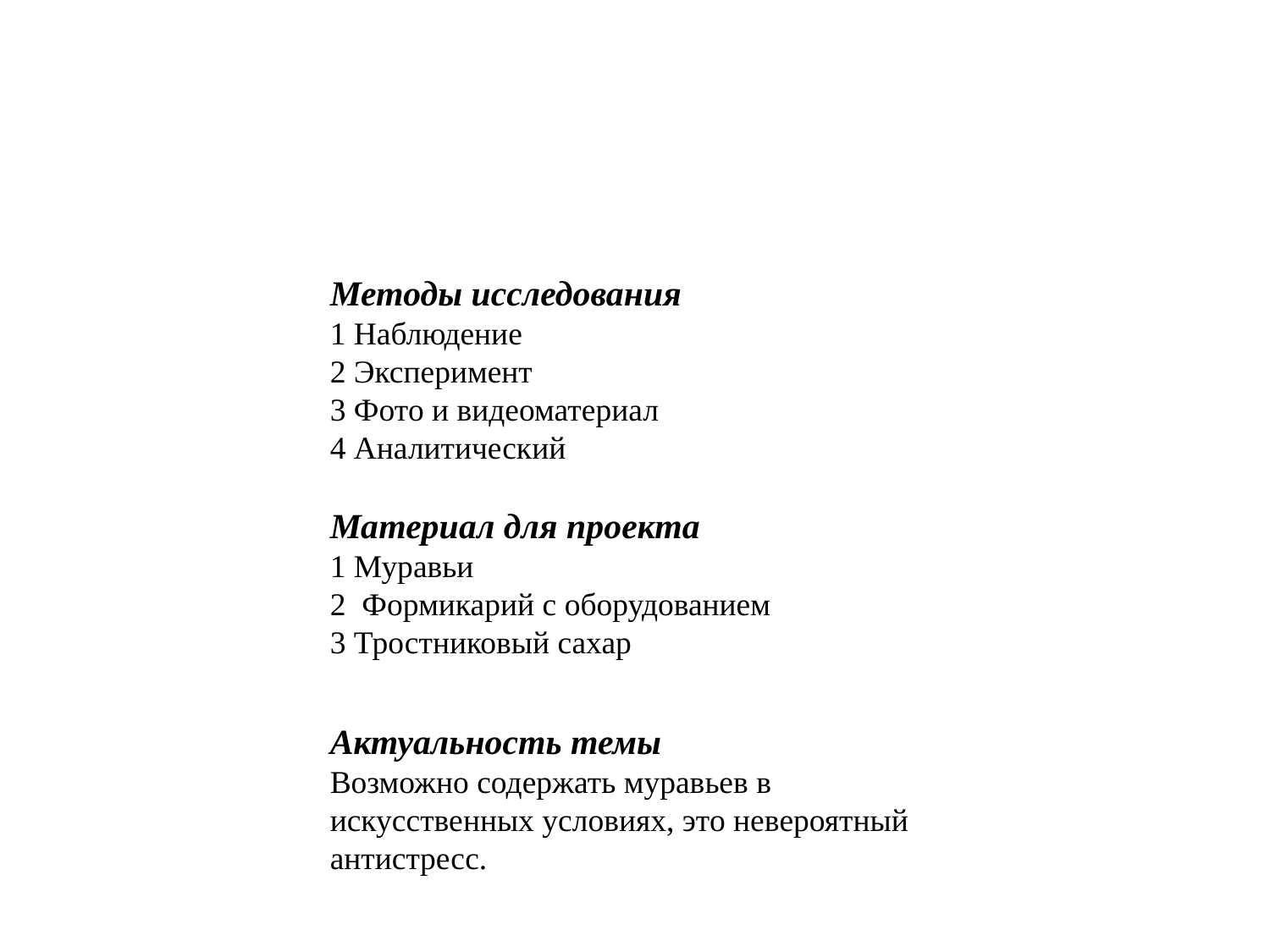

#
Методы исследования
1 Наблюдение
2 Эксперимент
3 Фото и видеоматериал
4 Аналитический
Материал для проекта
1 Муравьи
2  Формикарий с оборудованием
3 Тростниковый сахар

Актуальность темы
Возможно содержать муравьев в искусственных условиях, это невероятный антистресс.